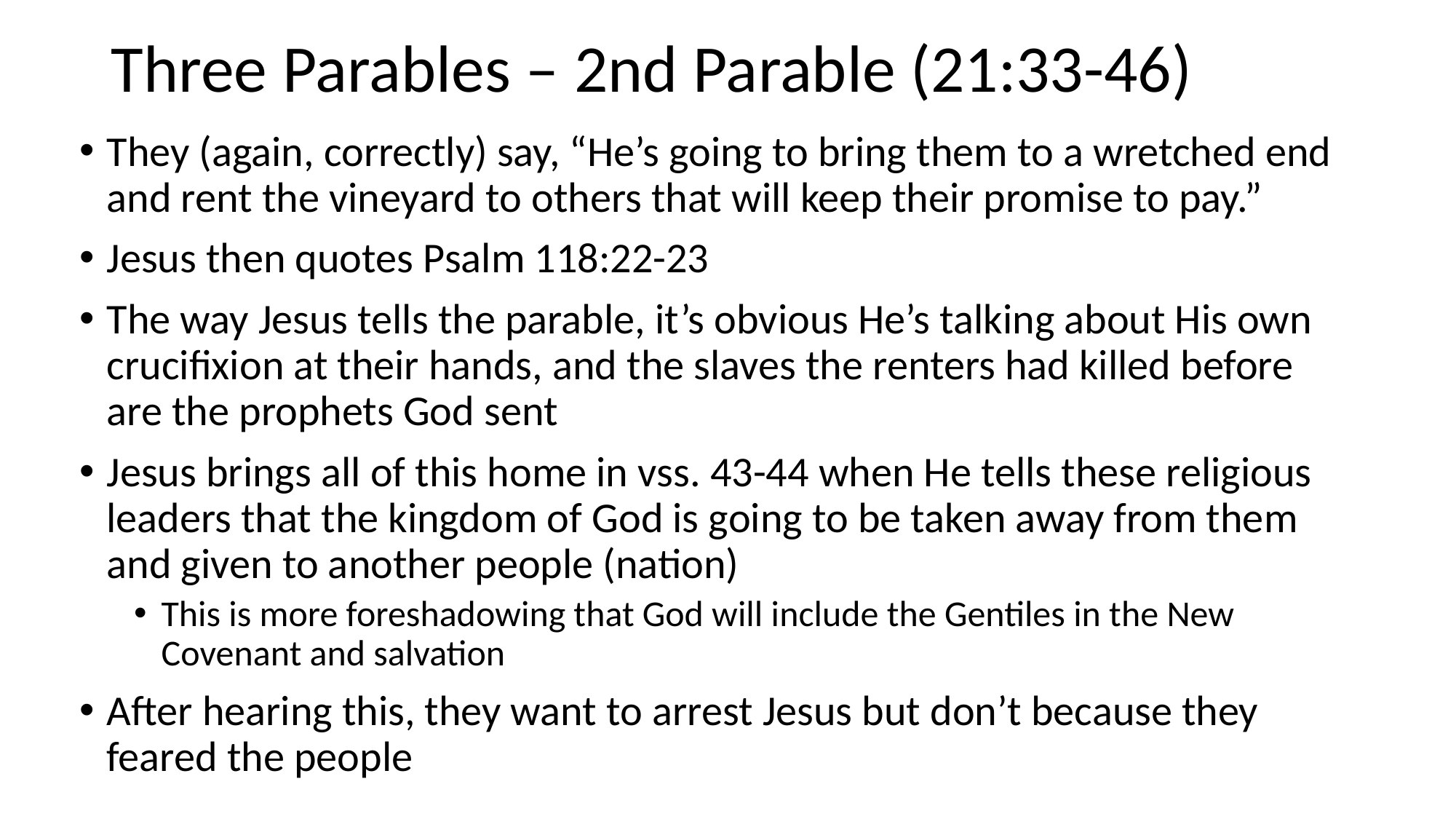

# Three Parables – 2nd Parable (21:33-46)
They (again, correctly) say, “He’s going to bring them to a wretched end and rent the vineyard to others that will keep their promise to pay.”
Jesus then quotes Psalm 118:22-23
The way Jesus tells the parable, it’s obvious He’s talking about His own crucifixion at their hands, and the slaves the renters had killed before are the prophets God sent
Jesus brings all of this home in vss. 43-44 when He tells these religious leaders that the kingdom of God is going to be taken away from them and given to another people (nation)
This is more foreshadowing that God will include the Gentiles in the New Covenant and salvation
After hearing this, they want to arrest Jesus but don’t because they feared the people